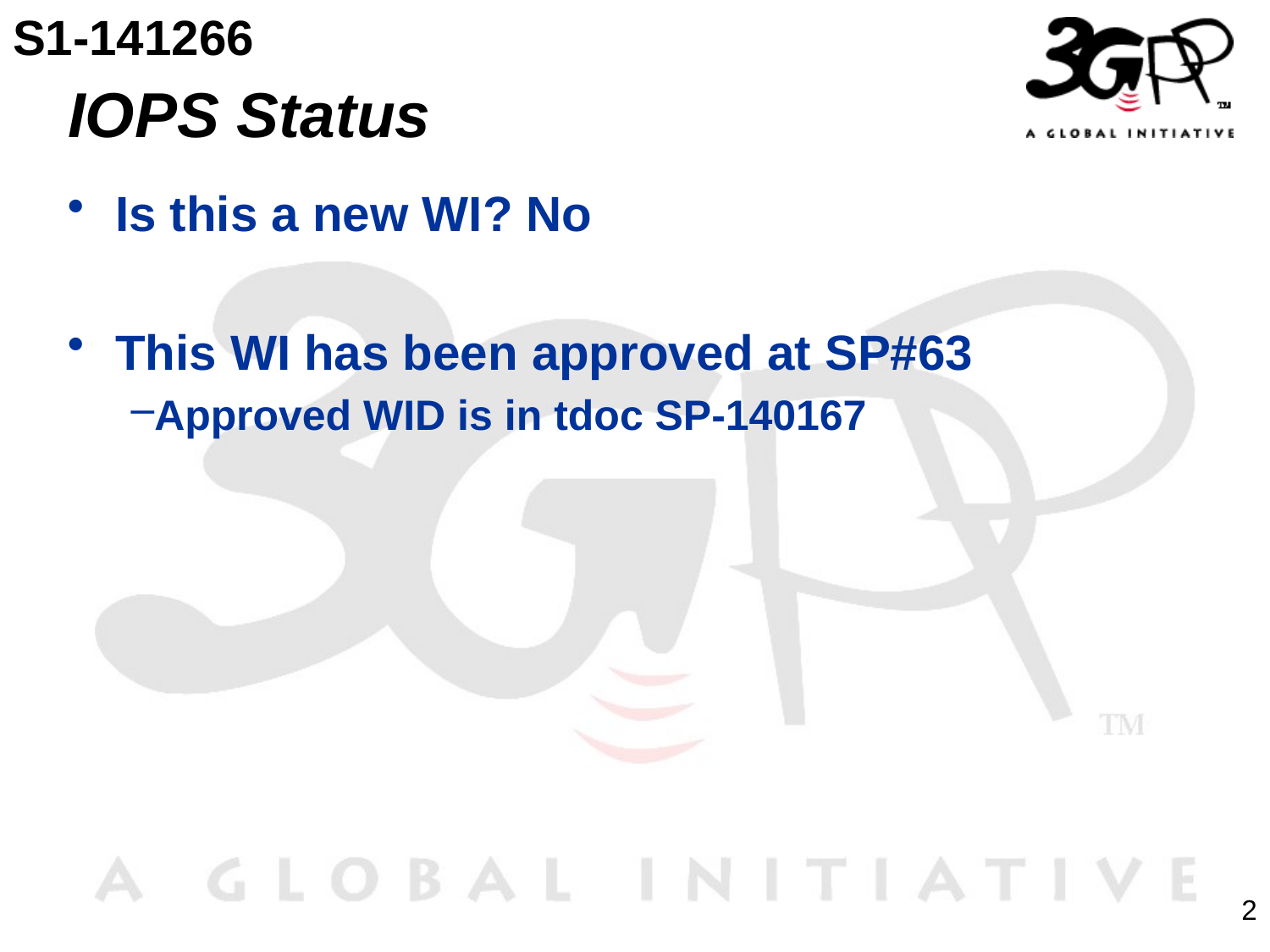

S1-141266
# IOPS Status
Is this a new WI? No

This WI has been approved at SP#63
Approved WID is in tdoc SP-140167
2